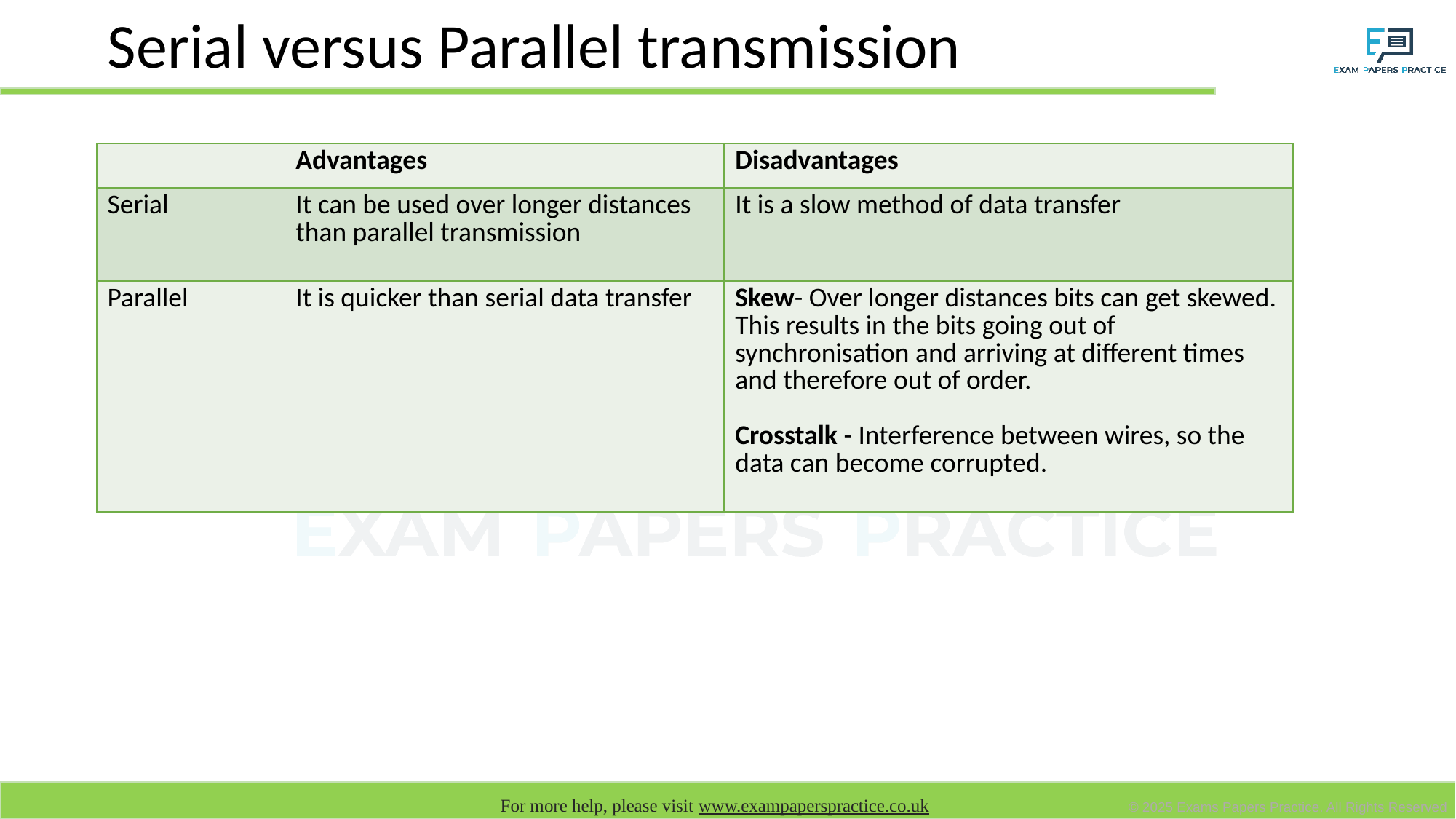

# Serial versus Parallel transmission
|  | Advantages | Disadvantages |
| --- | --- | --- |
| Serial | It can be used over longer distances than parallel transmission | It is a slow method of data transfer |
| Parallel | It is quicker than serial data transfer | Skew- Over longer distances bits can get skewed. This results in the bits going out of synchronisation and arriving at different times and therefore out of order. Crosstalk - Interference between wires, so the data can become corrupted. |